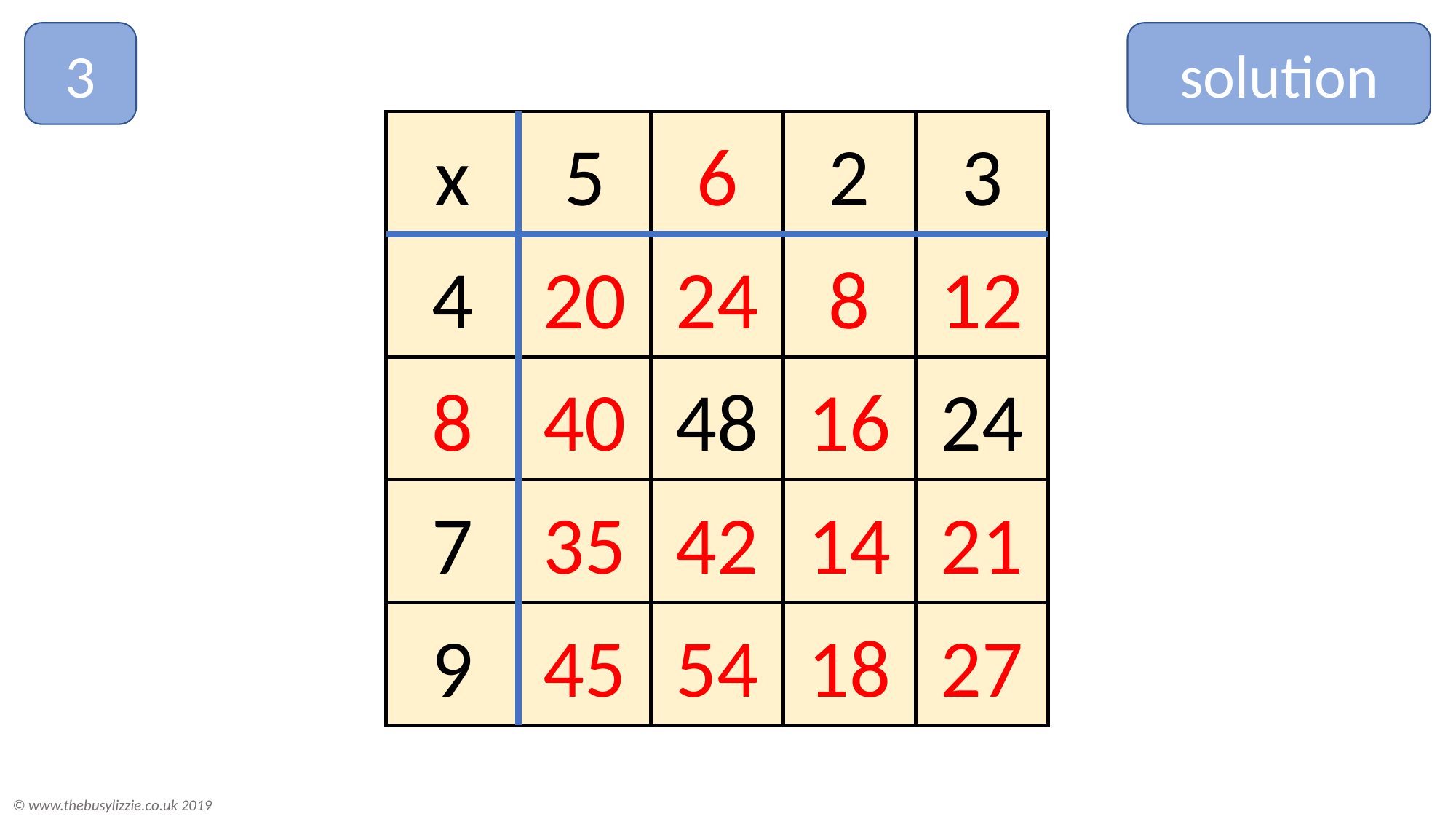

3
solution
x
5
6
2
3
4
20
24
8
12
8
40
48
16
24
7
35
42
14
21
9
45
54
18
27
© www.thebusylizzie.co.uk 2019